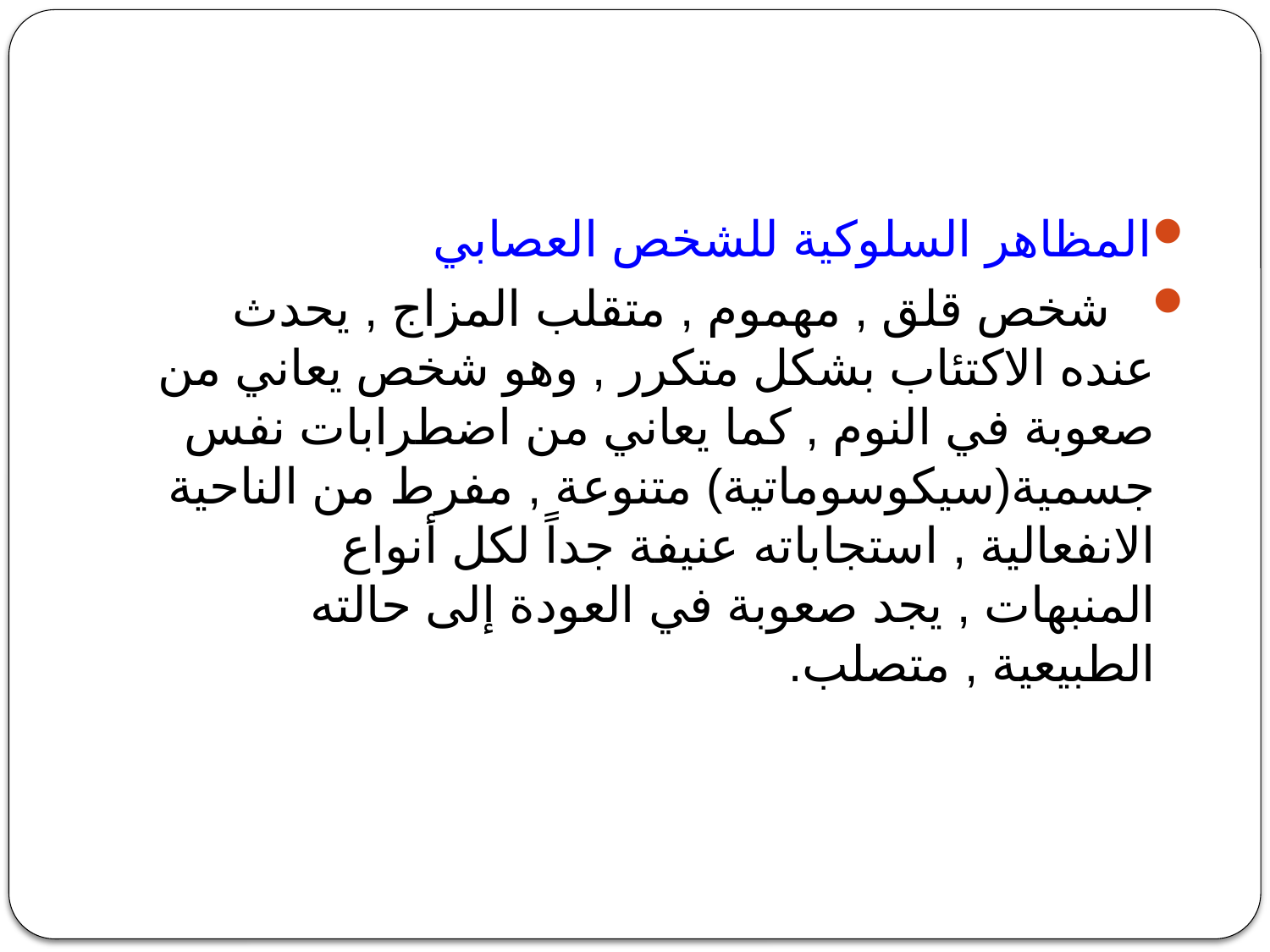

المظاهر السلوكية للشخص العصابي
   شخص قلق , مهموم , متقلب المزاج , يحدث عنده الاكتئاب بشكل متكرر , وهو شخص يعاني من صعوبة في النوم , كما يعاني من اضطرابات نفس جسمية(سيكوسوماتية) متنوعة , مفرط من الناحية الانفعالية , استجاباته عنيفة جداً لكل أنواع المنبهات , يجد صعوبة في العودة إلى حالته الطبيعية , متصلب.